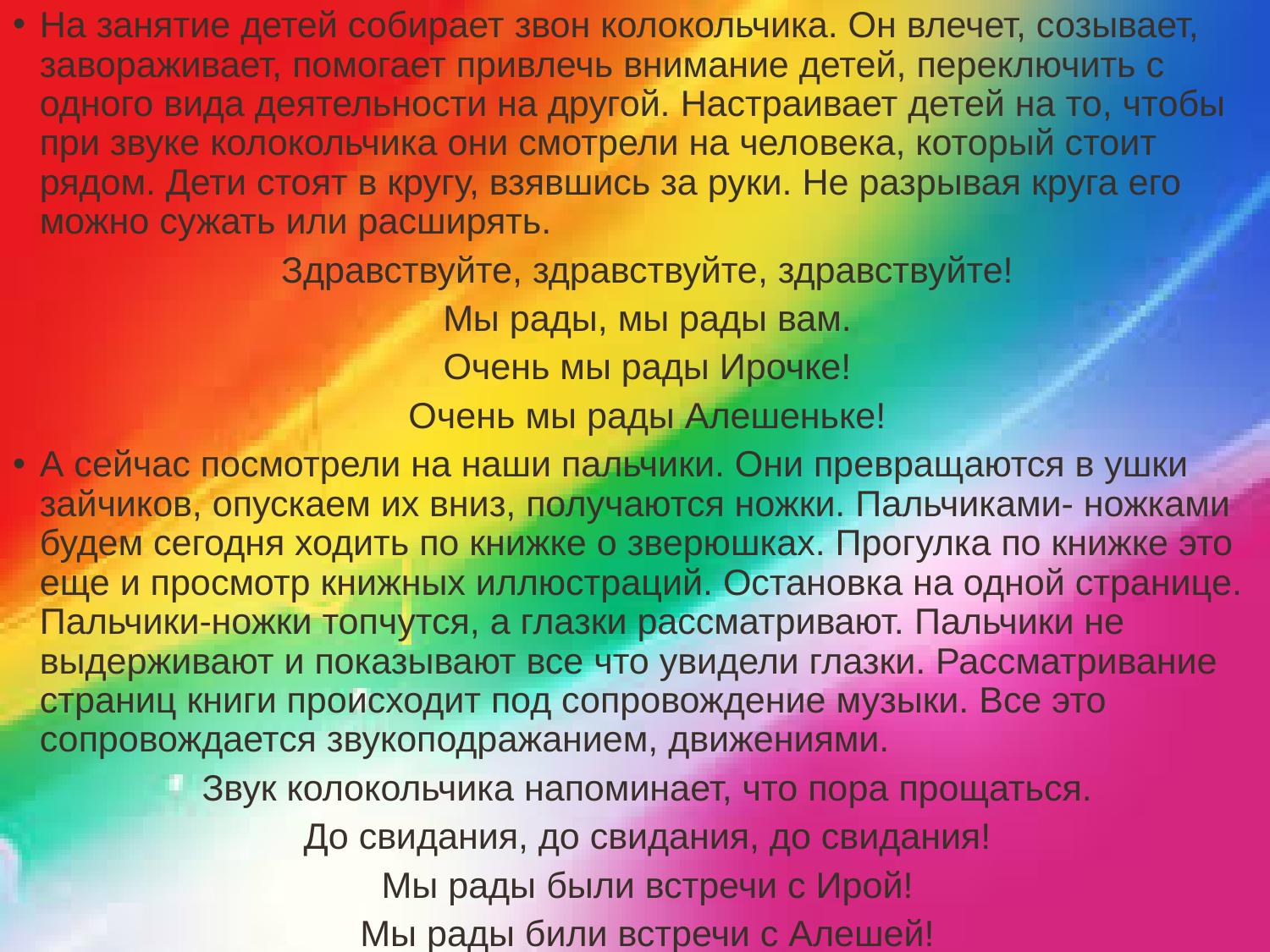

На занятие детей собирает звон колокольчика. Он влечет, созывает, завораживает, помогает привлечь внимание детей, переключить с одного вида деятельности на другой. Настраивает детей на то, чтобы при звуке колокольчика они смотрели на человека, который стоит рядом. Дети стоят в кругу, взявшись за руки. Не разрывая круга его можно сужать или расширять.
Здравствуйте, здравствуйте, здравствуйте!
Мы рады, мы рады вам.
Очень мы рады Ирочке!
Очень мы рады Алешеньке!
А сейчас посмотрели на наши пальчики. Они превращаются в ушки зайчиков, опускаем их вниз, получаются ножки. Пальчиками- ножками будем сегодня ходить по книжке о зверюшках. Прогулка по книжке это еще и просмотр книжных иллюстраций. Остановка на одной странице. Пальчики-ножки топчутся, а глазки рассматривают. Пальчики не выдерживают и показывают все что увидели глазки. Рассматривание страниц книги происходит под сопровождение музыки. Все это сопровождается звукоподражанием, движениями.
Звук колокольчика напоминает, что пора прощаться.
До свидания, до свидания, до свидания!
Мы рады были встречи с Ирой!
Мы рады били встречи с Алешей!